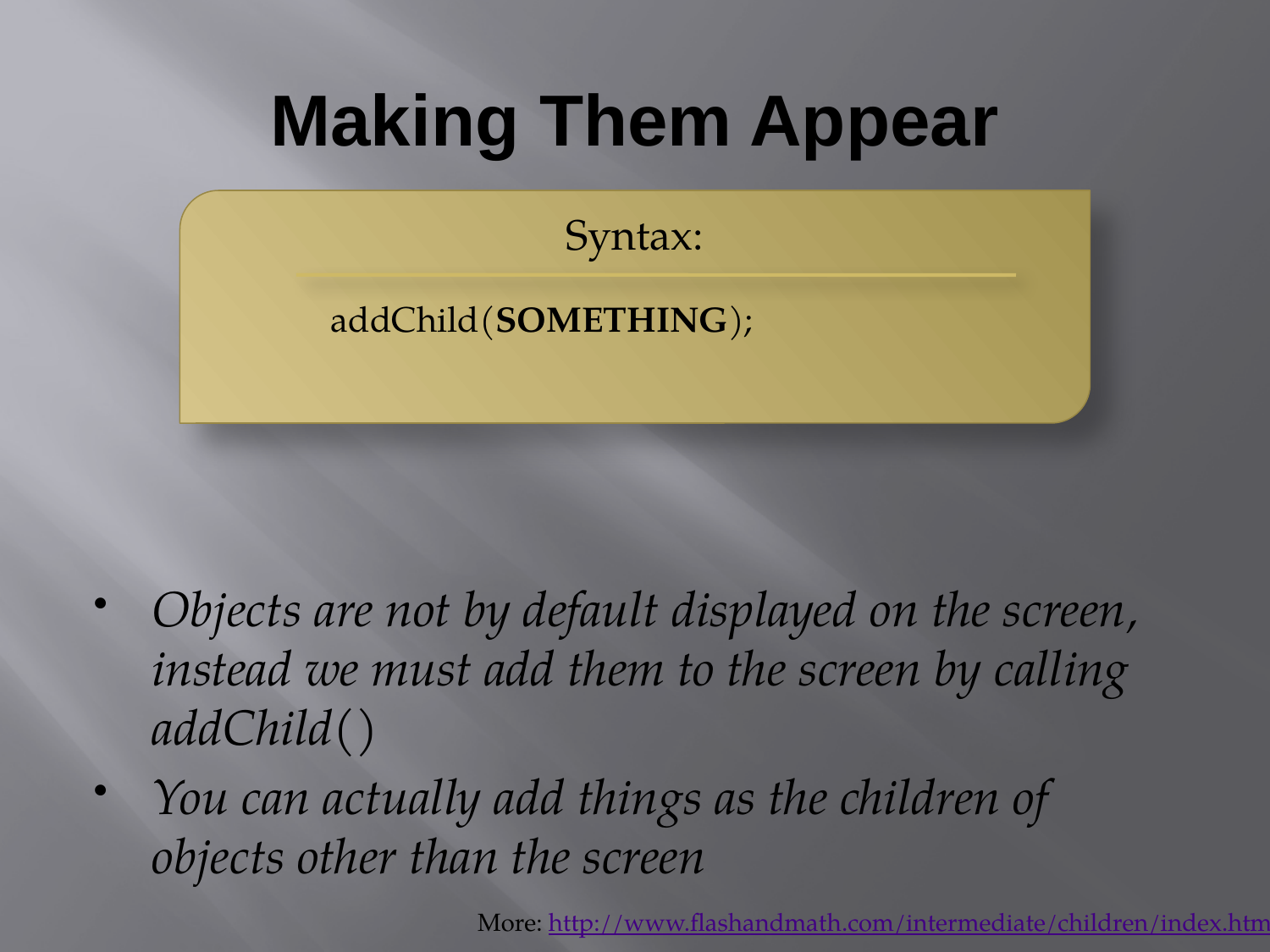

# Making Them Appear
Syntax:

	addChild(SOMETHING);
Objects are not by default displayed on the screen, instead we must add them to the screen by calling addChild()
You can actually add things as the children of objects other than the screen
More: http://www.flashandmath.com/intermediate/children/index.html